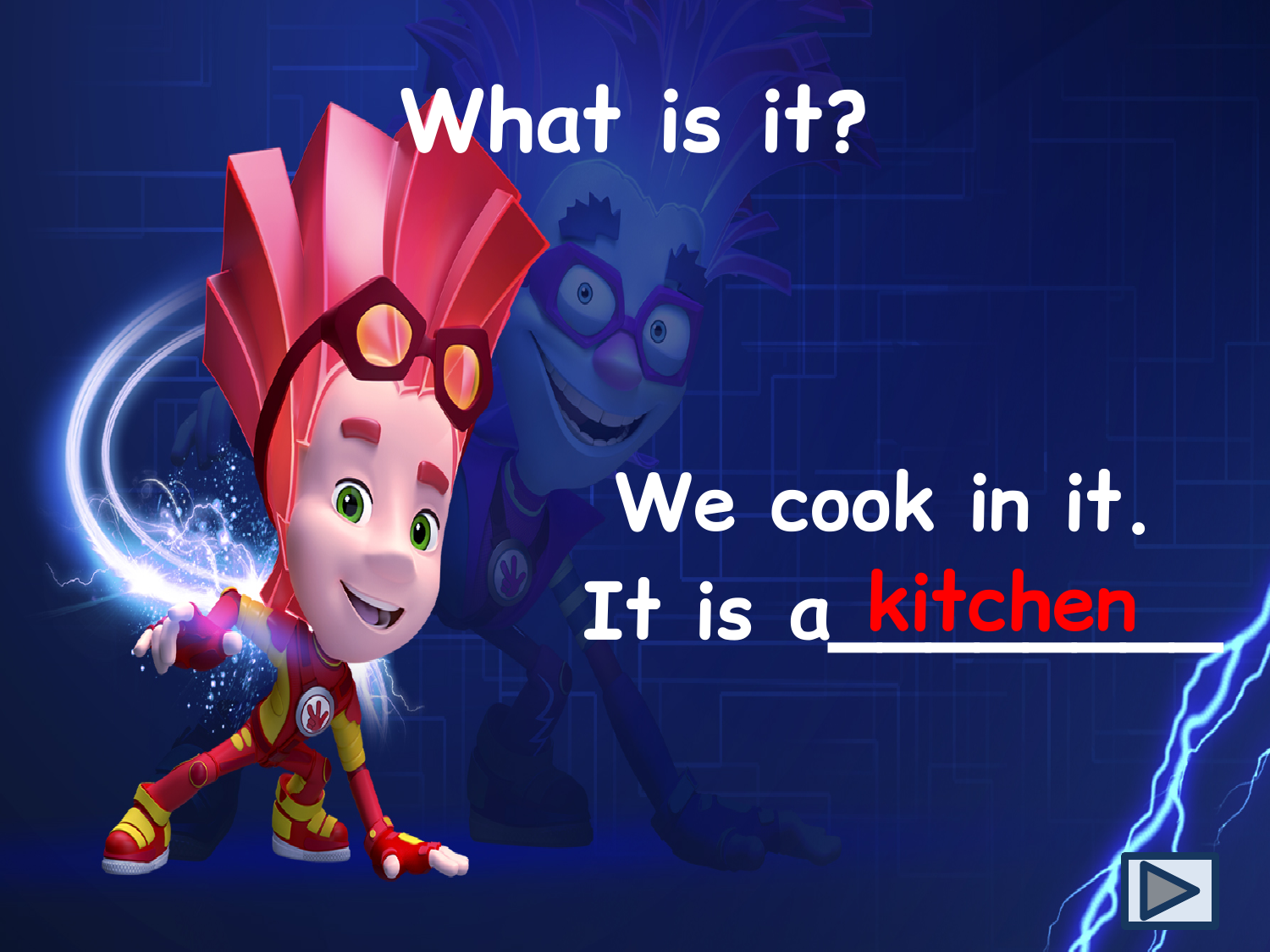

# What is it?
We cook in it.
 It is a________
kitchen